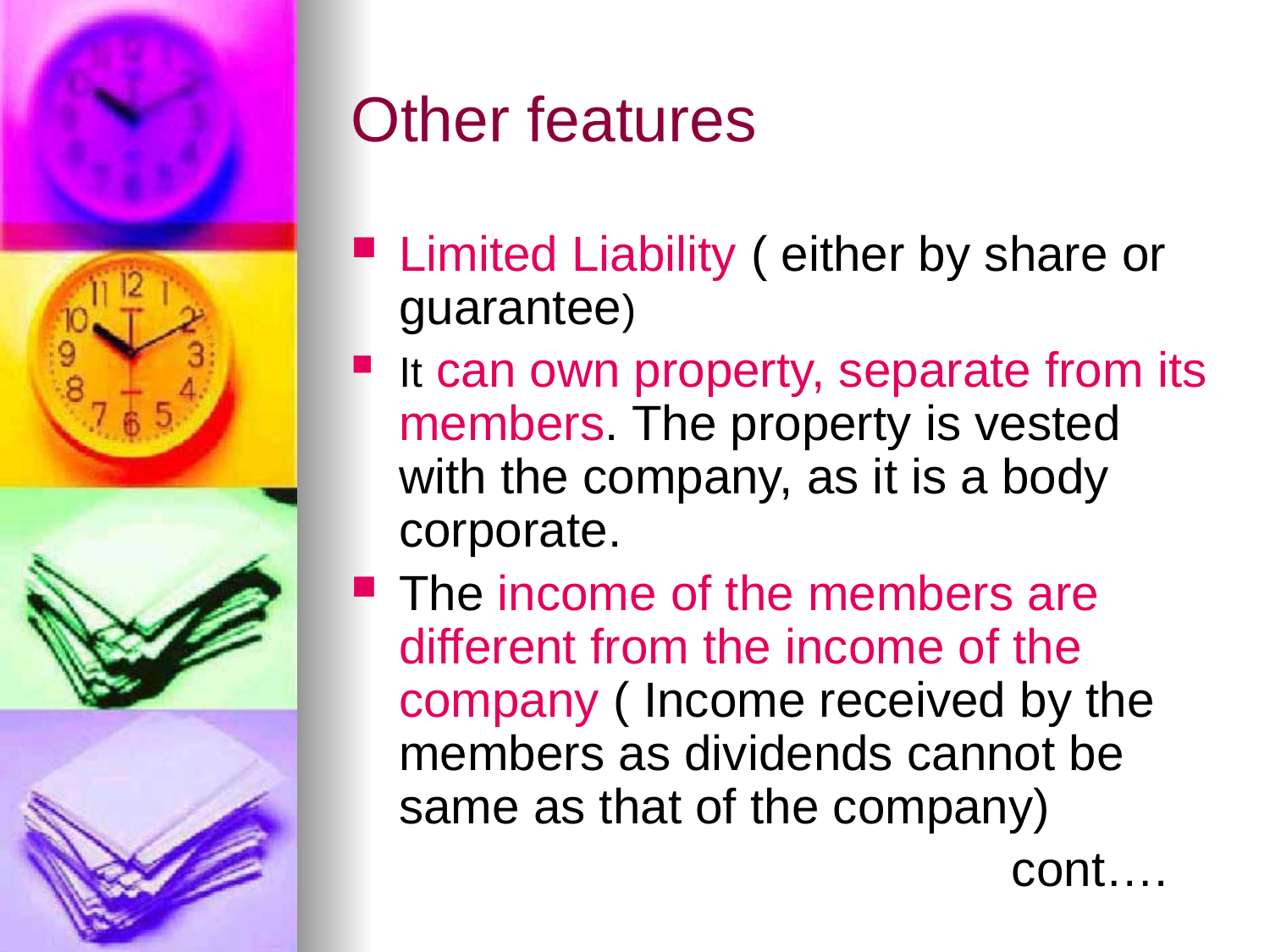

# Other features
Limited Liability ( either by share or guarantee)
It can own property, separate from its members. The property is vested with the company, as it is a body corporate.
The income of the members are different from the income of the company ( Income received by the members as dividends cannot be same as that of the company)
                                                cont….